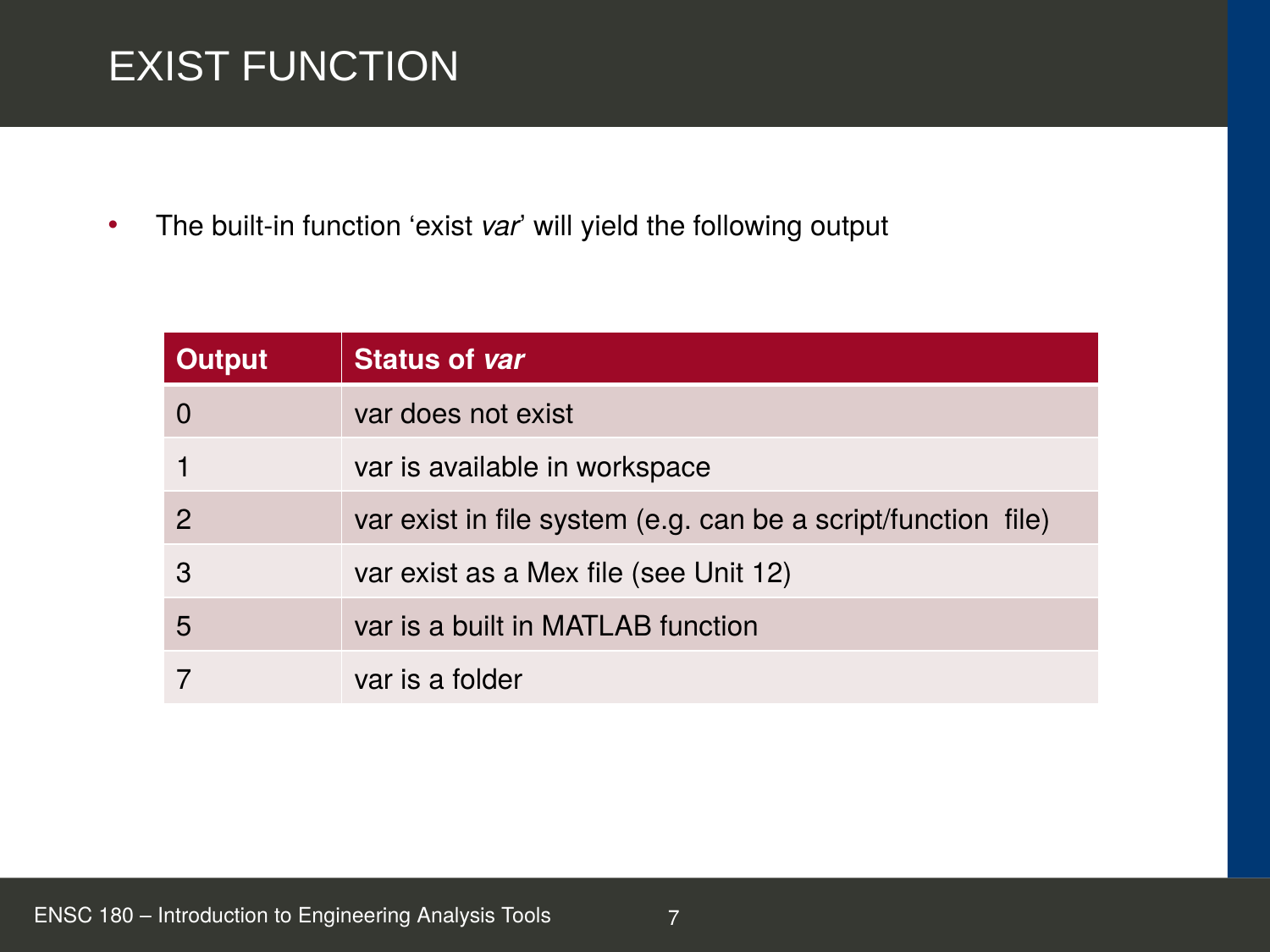

# EXIST FUNCTION
The built-in function ‘exist var’ will yield the following output
| Output | Status of var |
| --- | --- |
| 0 | var does not exist |
| 1 | var is available in workspace |
| 2 | var exist in file system (e.g. can be a script/function file) |
| 3 | var exist as a Mex file (see Unit 12) |
| 5 | var is a built in MATLAB function |
| 7 | var is a folder |
ENSC 180 – Introduction to Engineering Analysis Tools